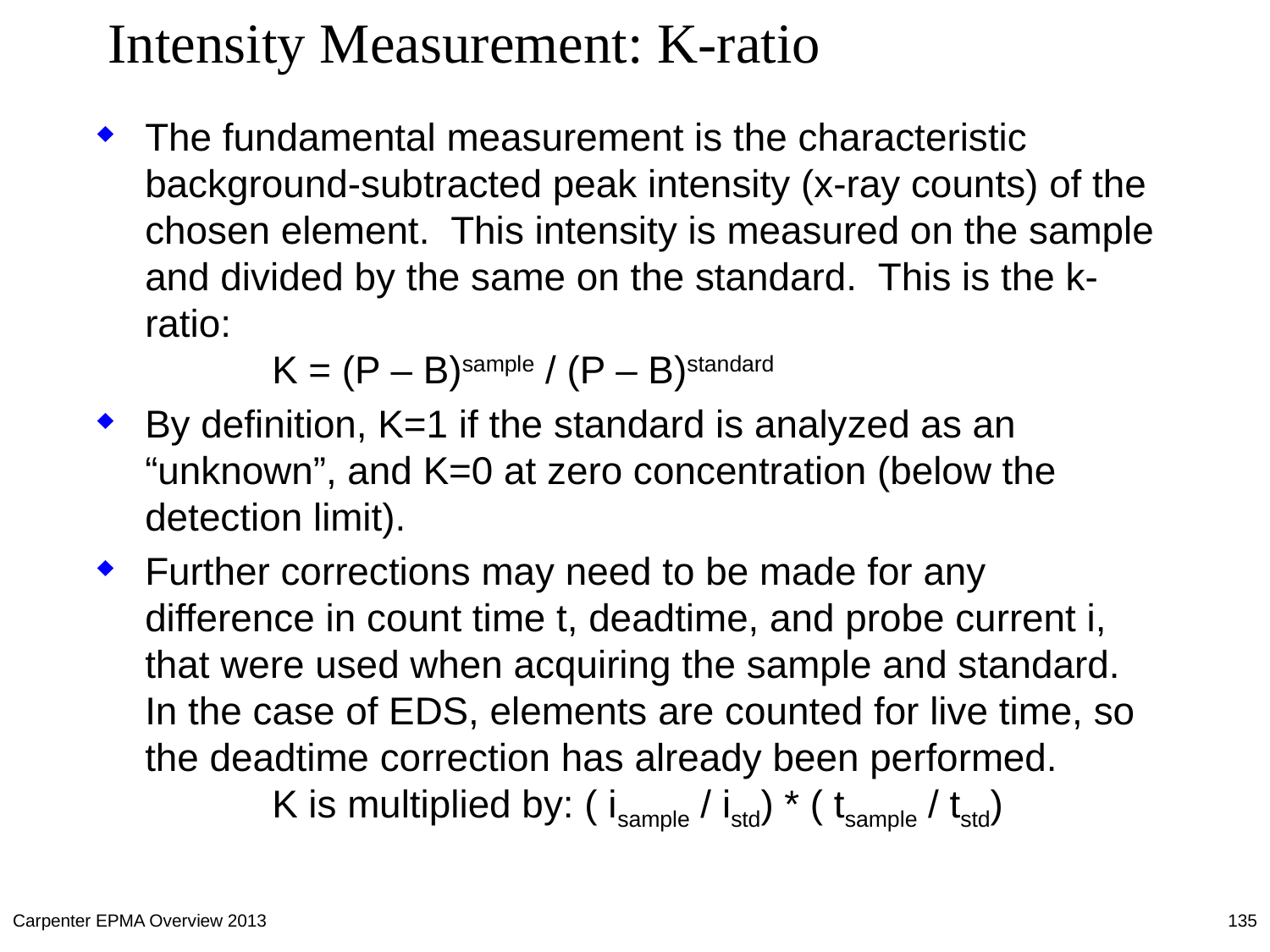

# Intensity Measurement: K-ratio
The fundamental measurement is the characteristic background-subtracted peak intensity (x-ray counts) of the chosen element.  This intensity is measured on the sample and divided by the same on the standard.  This is the k-ratio:
	K = (P – B)sample / (P – B)standard
By definition, K=1 if the standard is analyzed as an “unknown”, and K=0 at zero concentration (below the detection limit).
Further corrections may need to be made for any difference in count time t, deadtime, and probe current i, that were used when acquiring the sample and standard.  In the case of EDS, elements are counted for live time, so the deadtime correction has already been performed.
	K is multiplied by: ( isample / istd) * ( tsample / tstd)
Carpenter EPMA Overview 2013
135